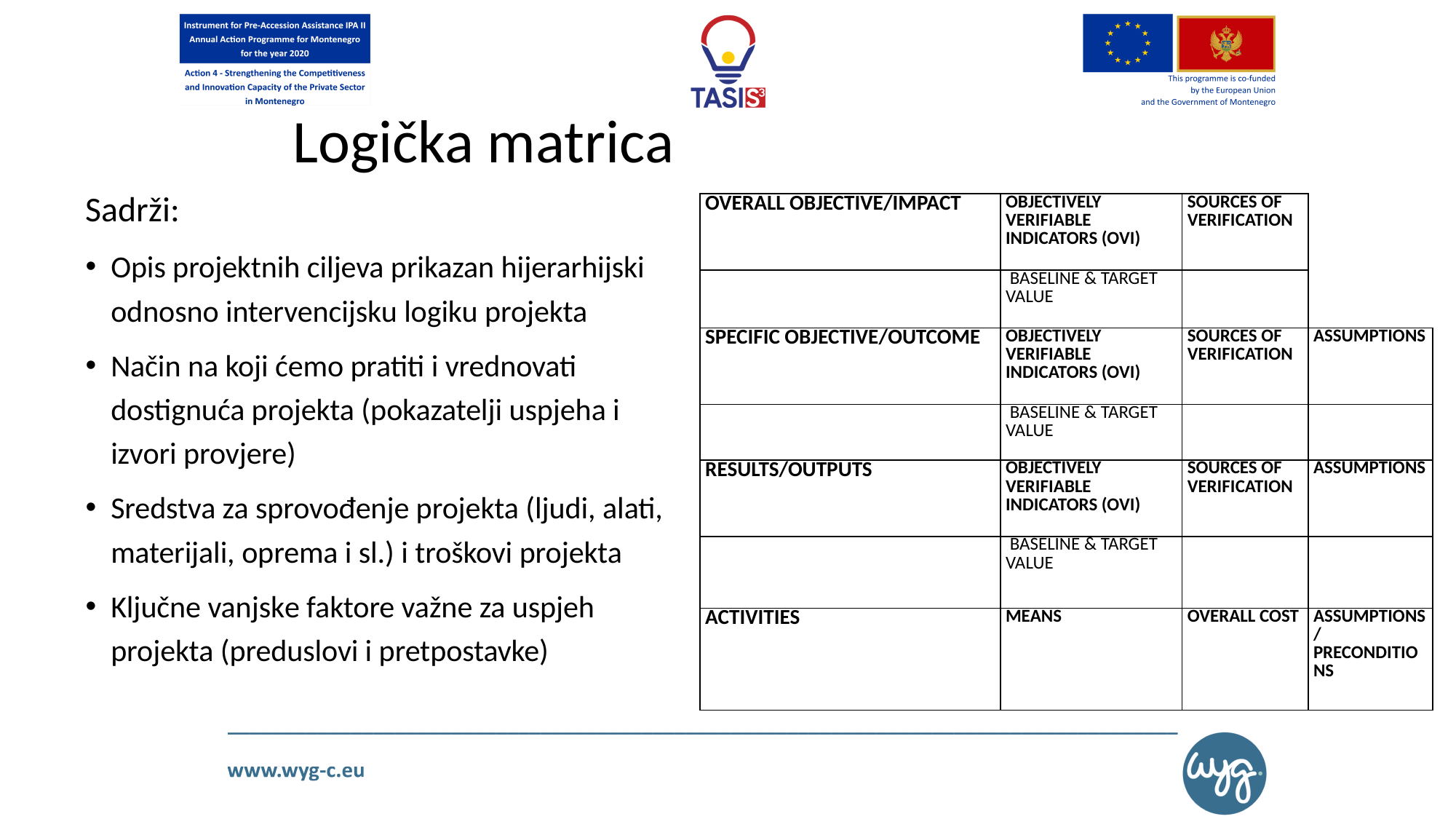

# Logička matrica
Sadrži:
Opis projektnih ciljeva prikazan hijerarhijski odnosno intervencijsku logiku projekta
Način na koji ćemo pratiti i vrednovati dostignuća projekta (pokazatelji uspjeha i izvori provjere)
Sredstva za sprovođenje projekta (ljudi, alati, materijali, oprema i sl.) i troškovi projekta
Ključne vanjske faktore važne za uspjeh projekta (preduslovi i pretpostavke)

| OVERALL OBJECTIVE/IMPACT | OBJECTIVELY VERIFIABLE INDICATORS (OVI) | SOURCES OF VERIFICATION |  |
| --- | --- | --- | --- |
|  | BASELINE & TARGET VALUE |  |  |
| SPECIFIC OBJECTIVE/OUTCOME | OBJECTIVELY VERIFIABLE INDICATORS (OVI) | SOURCES OF VERIFICATION | ASSUMPTIONS |
|  | BASELINE & TARGET VALUE |  |  |
| RESULTS/OUTPUTS | OBJECTIVELY VERIFIABLE INDICATORS (OVI) | SOURCES OF VERIFICATION | ASSUMPTIONS |
|  | BASELINE & TARGET VALUE |  |  |
| ACTIVITIES | MEANS | OVERALL COST | ASSUMPTIONS/PRECONDITIONS |